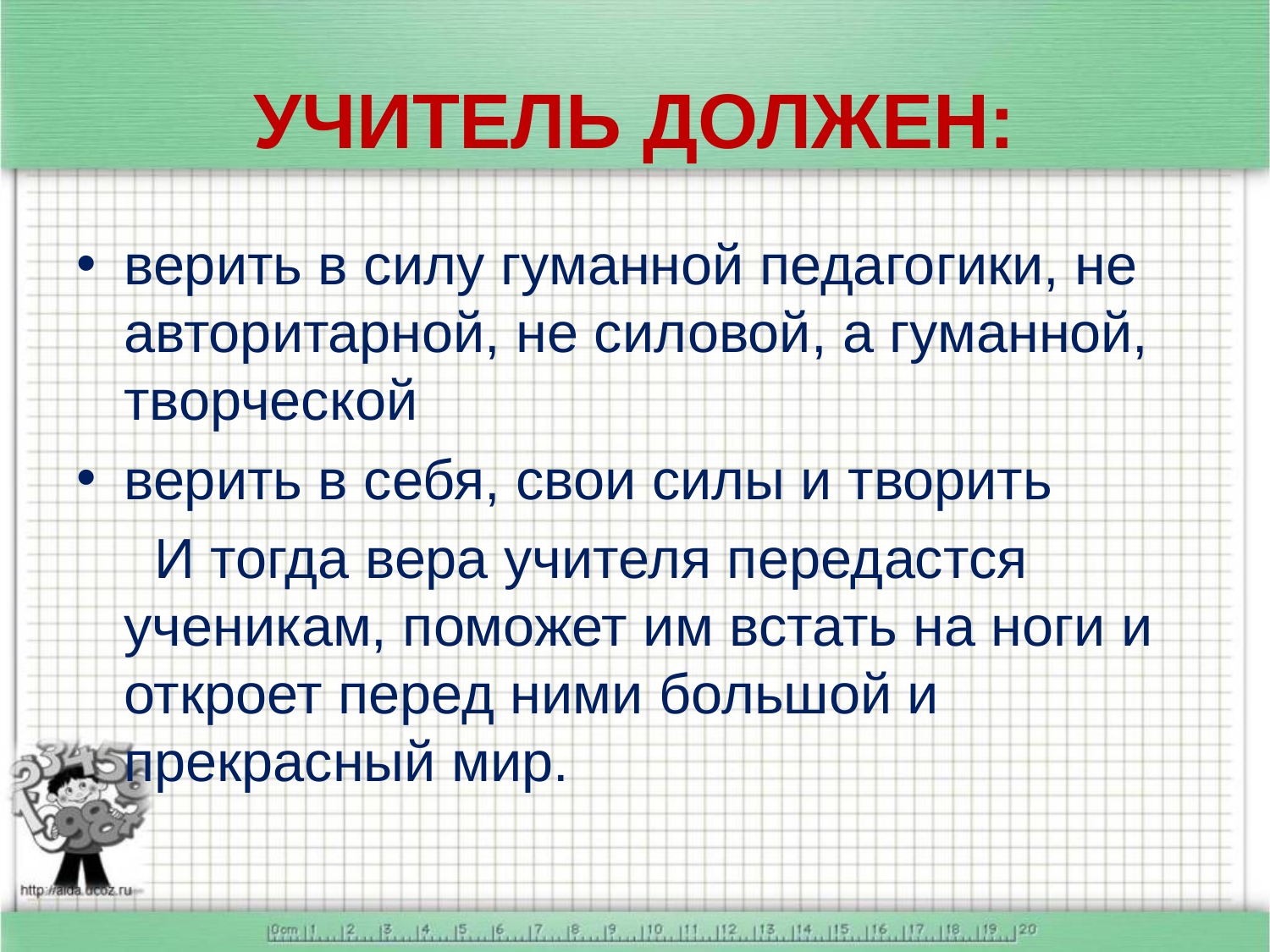

# УЧИТЕЛЬ ДОЛЖЕН:
верить в силу гуманной педагогики, не авторитарной, не силовой, а гуманной, творческой
верить в себя, свои силы и творить
     И тогда вера учителя передастся ученикам, поможет им встать на ноги и откроет перед ними большой и прекрасный мир.